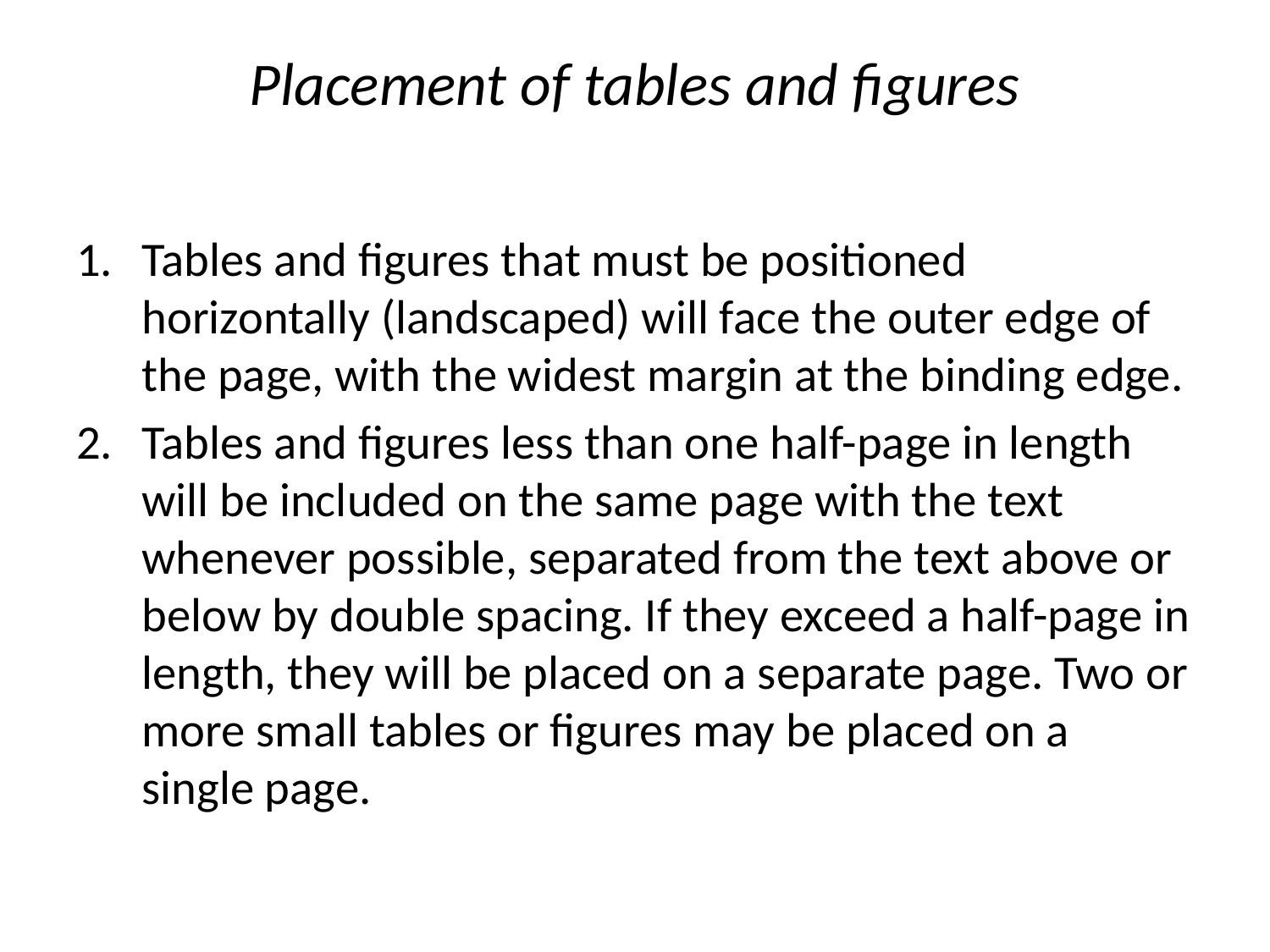

# Placement of tables and figures
Tables and figures that must be positioned horizontally (landscaped) will face the outer edge of the page, with the widest margin at the binding edge.
Tables and figures less than one half-page in length will be included on the same page with the text whenever possible, separated from the text above or below by double spacing. If they exceed a half-page in length, they will be placed on a separate page. Two or more small tables or figures may be placed on a single page.